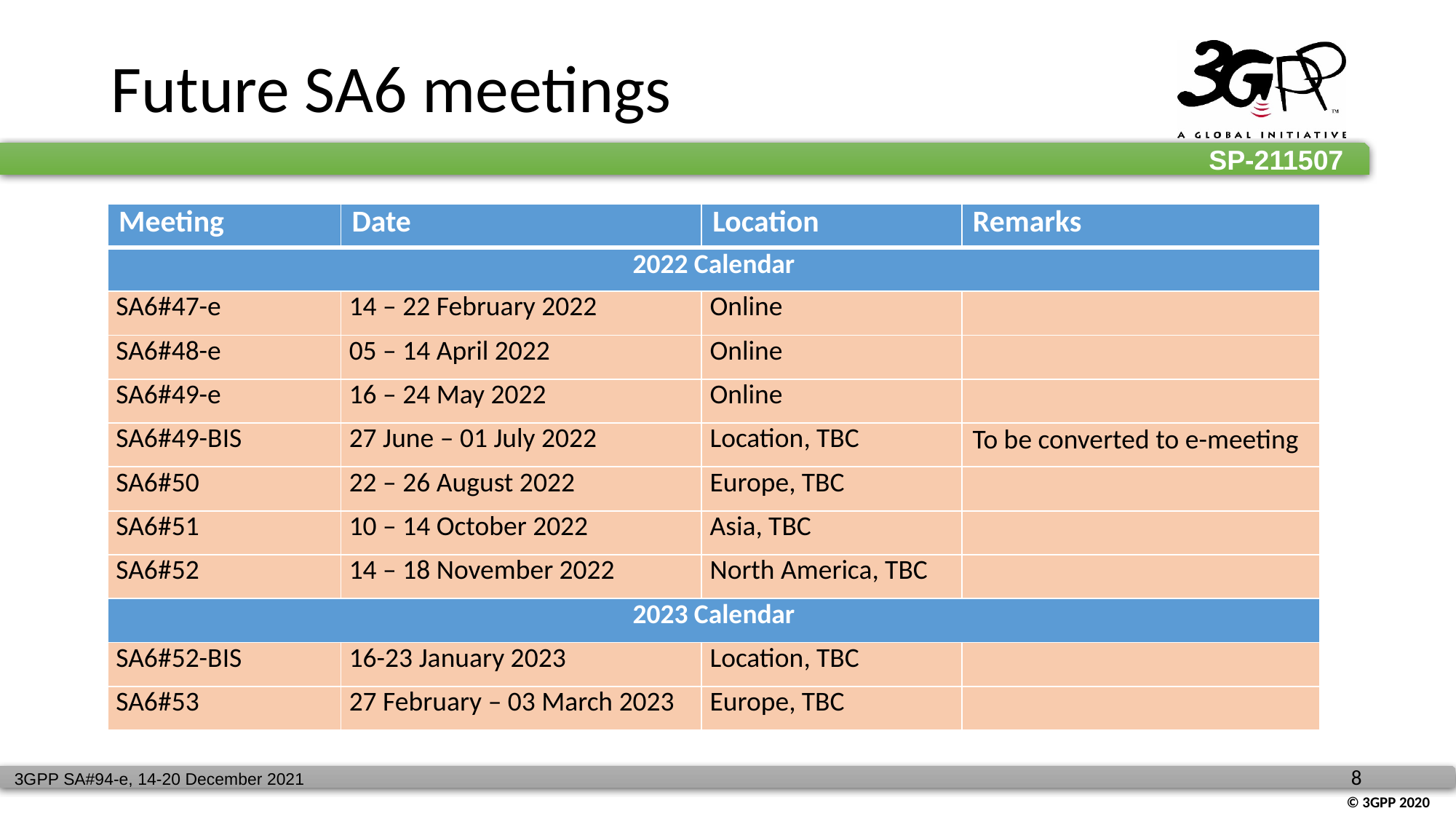

Future SA6 meetings
| Meeting | Date | Location | Remarks |
| --- | --- | --- | --- |
| 2022 Calendar |  |  |  |
| SA6#47-e | 14 – 22 February 2022 | Online |  |
| SA6#48-e | 05 – 14 April 2022 | Online |  |
| SA6#49-e | 16 – 24 May 2022 | Online |  |
| SA6#49-BIS | 27 June – 01 July 2022 | Location, TBC | To be converted to e-meeting |
| SA6#50 | 22 – 26 August 2022 | Europe, TBC |  |
| SA6#51 | 10 – 14 October 2022 | Asia, TBC |  |
| SA6#52 | 14 – 18 November 2022 | North America, TBC |  |
| 2023 Calendar |  |  |  |
| SA6#52-BIS | 16-23 January 2023 | Location, TBC |  |
| SA6#53 | 27 February – 03 March 2023 | Europe, TBC |  |